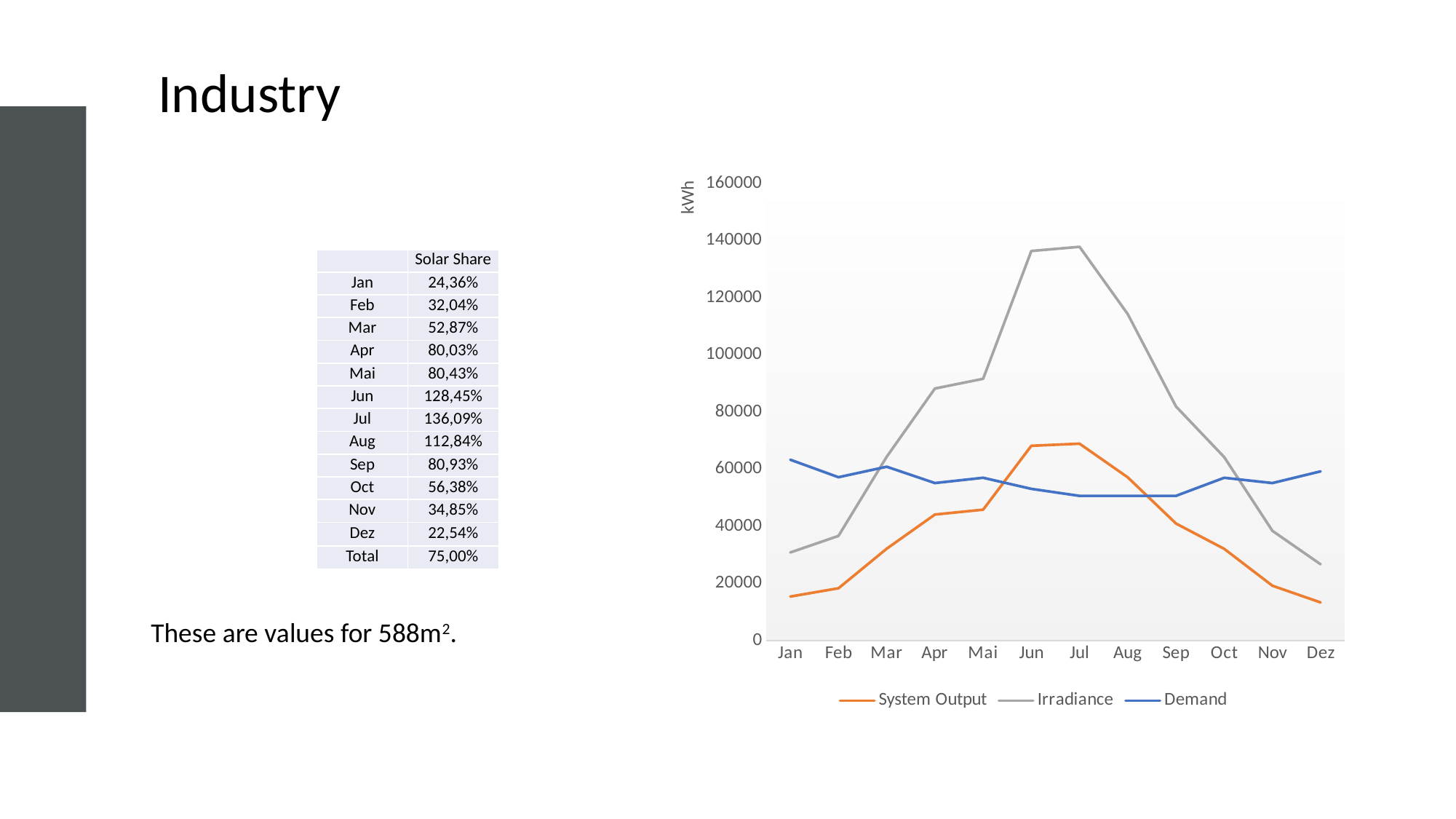

# Industry

### Chart

| Category | Demand | System Output | Irradiance |
|---|---|---|---|
| Jan | 63304.72 | 15417.542279999998 | 30835.084559999996 |
| Feb | 57178.46 | 18317.255459999997 | 36634.51091999999 |
| Mar | 60854.2 | 32164.681920000006 | 64329.36384000001 |
| Apr | 55136.32 | 44113.31525999999 | 88226.63051999998 |
| Mai | 56974.19 | 45815.76341999999 | 91631.52683999998 |
| Jun | 53094.24 | 68182.26323999999 | 136364.52647999997 |
| Jul | 50643.76 | 68905.00050000001 | 137810.00100000002 |
| Aug | 50643.76 | 57132.78774 | 114265.57548 |
| Sep | 50643.76 | 40977.08789999999 | 81954.17579999998 |
| Oct | 56974.19 | 32112.511620000005 | 64225.02324000001 |
| Nov | 55136.32 | 19211.70048 | 38423.40096 |
| Dez | 59220.51 | 13344.918720000003 | 26689.837440000007 |
|  | Solar Share |
| --- | --- |
| Jan | 24,36% |
| Feb | 32,04% |
| Mar | 52,87% |
| Apr | 80,03% |
| Mai | 80,43% |
| Jun | 128,45% |
| Jul | 136,09% |
| Aug | 112,84% |
| Sep | 80,93% |
| Oct | 56,38% |
| Nov | 34,85% |
| Dez | 22,54% |
| Total | 75,00% |
These are values for 588m2.

10